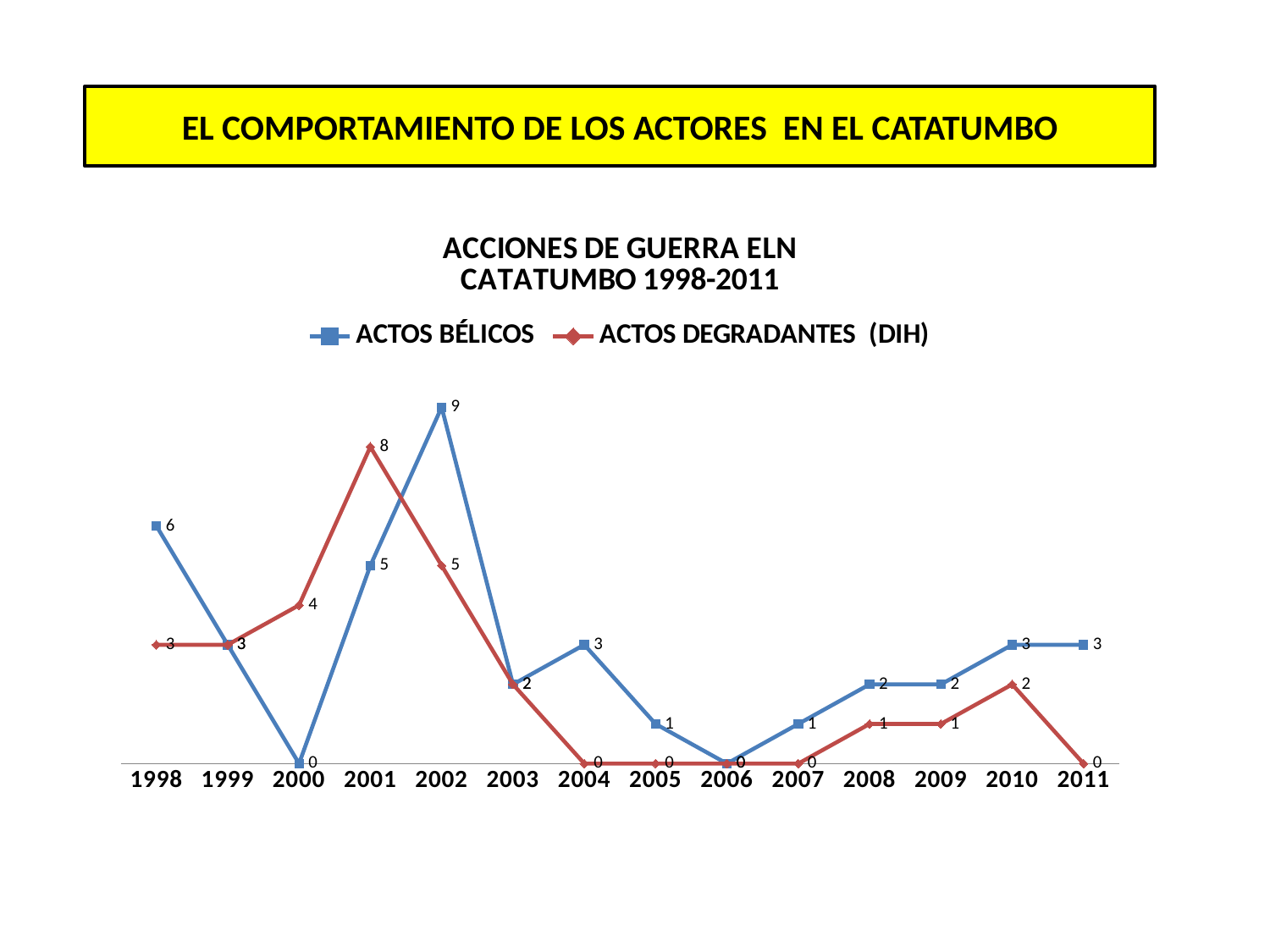

EL COMPORTAMIENTO DE LOS ACTORES  EN EL CATATUMBO

### Chart: ACCIONES DE GUERRA ELN
CATATUMBO 1998-2011

| Category | ACTOS BÉLICOS | ACTOS DEGRADANTES  (DIH) |
|---|---|---|
| 1998 | 6.0 | 3.0 |
| 1999 | 3.0 | 3.0 |
| 2000 | 0.0 | 4.0 |
| 2001 | 5.0 | 8.0 |
| 2002 | 9.0 | 5.0 |
| 2003 | 2.0 | 2.0 |
| 2004 | 3.0 | 0.0 |
| 2005 | 1.0 | 0.0 |
| 2006 | 0.0 | 0.0 |
| 2007 | 1.0 | 0.0 |
| 2008 | 2.0 | 1.0 |
| 2009 | 2.0 | 1.0 |
| 2010 | 3.0 | 2.0 |
| 2011 | 3.0 | 0.0 |